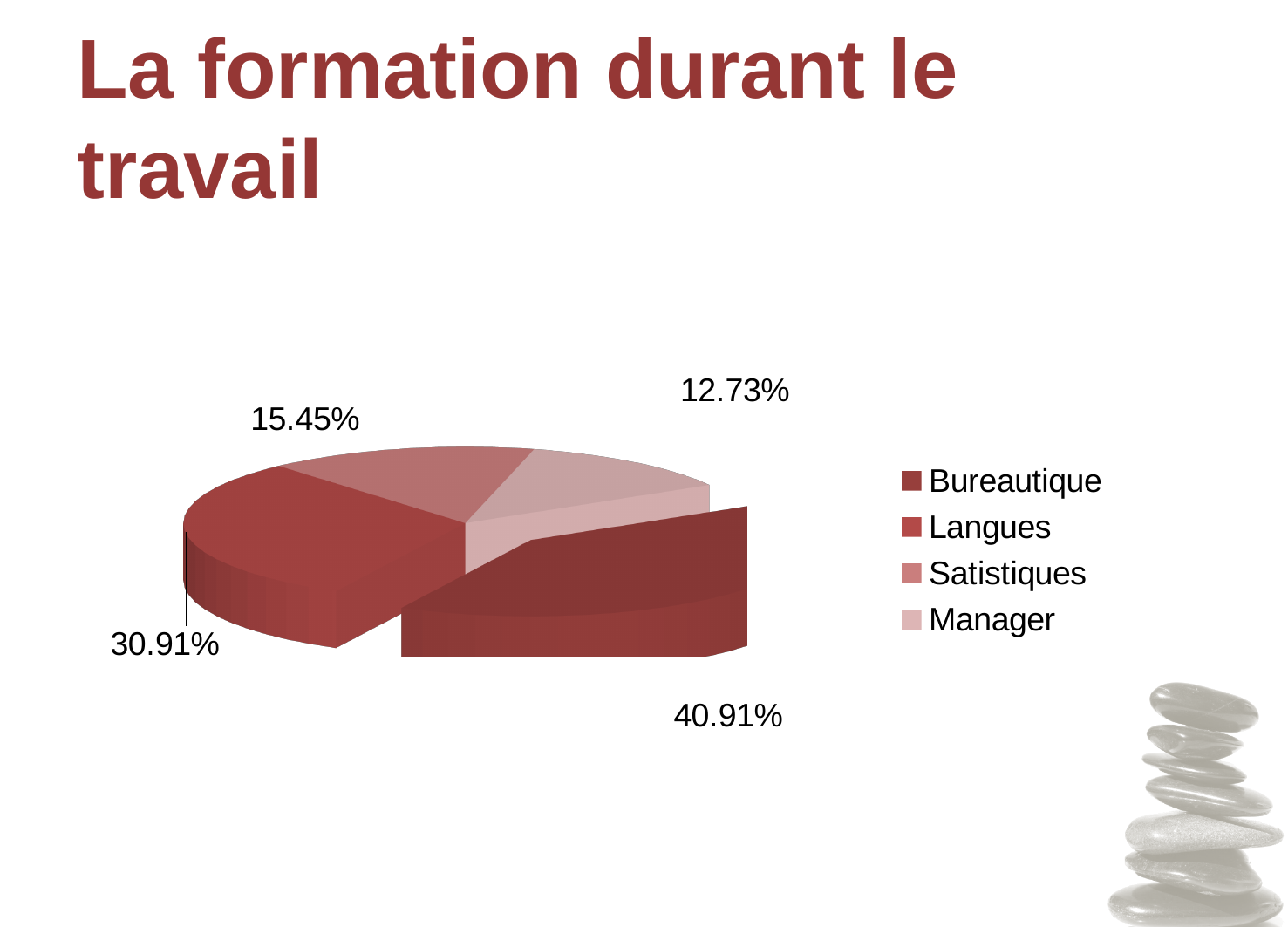

# La formation durant le travail

[unsupported chart]